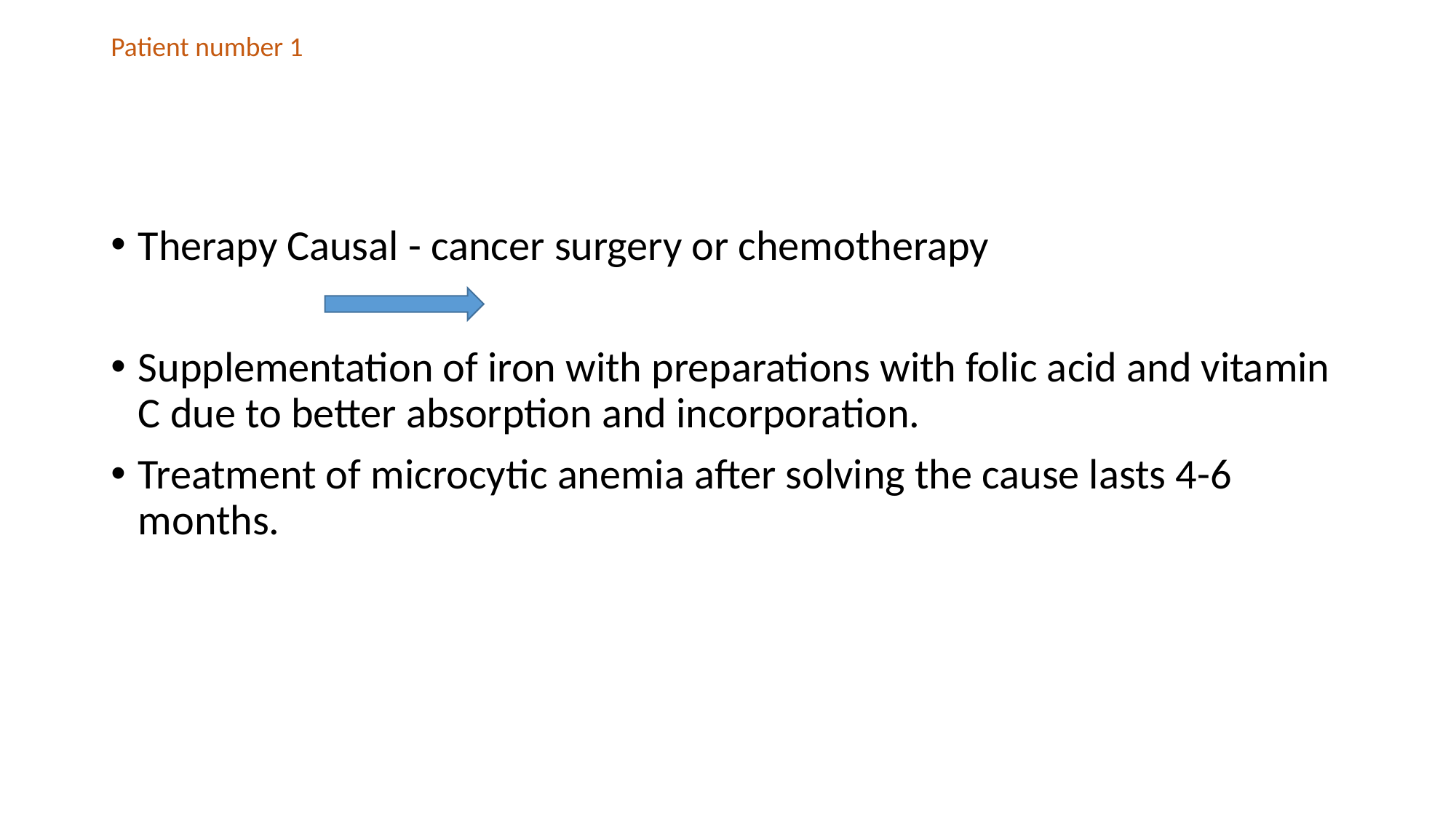

# Patient number 1
Therapy Causal - cancer surgery or chemotherapy

Supplementation of iron with preparations with folic acid and vitamin C due to better absorption and incorporation.
Treatment of microcytic anemia after solving the cause lasts 4-6 months.